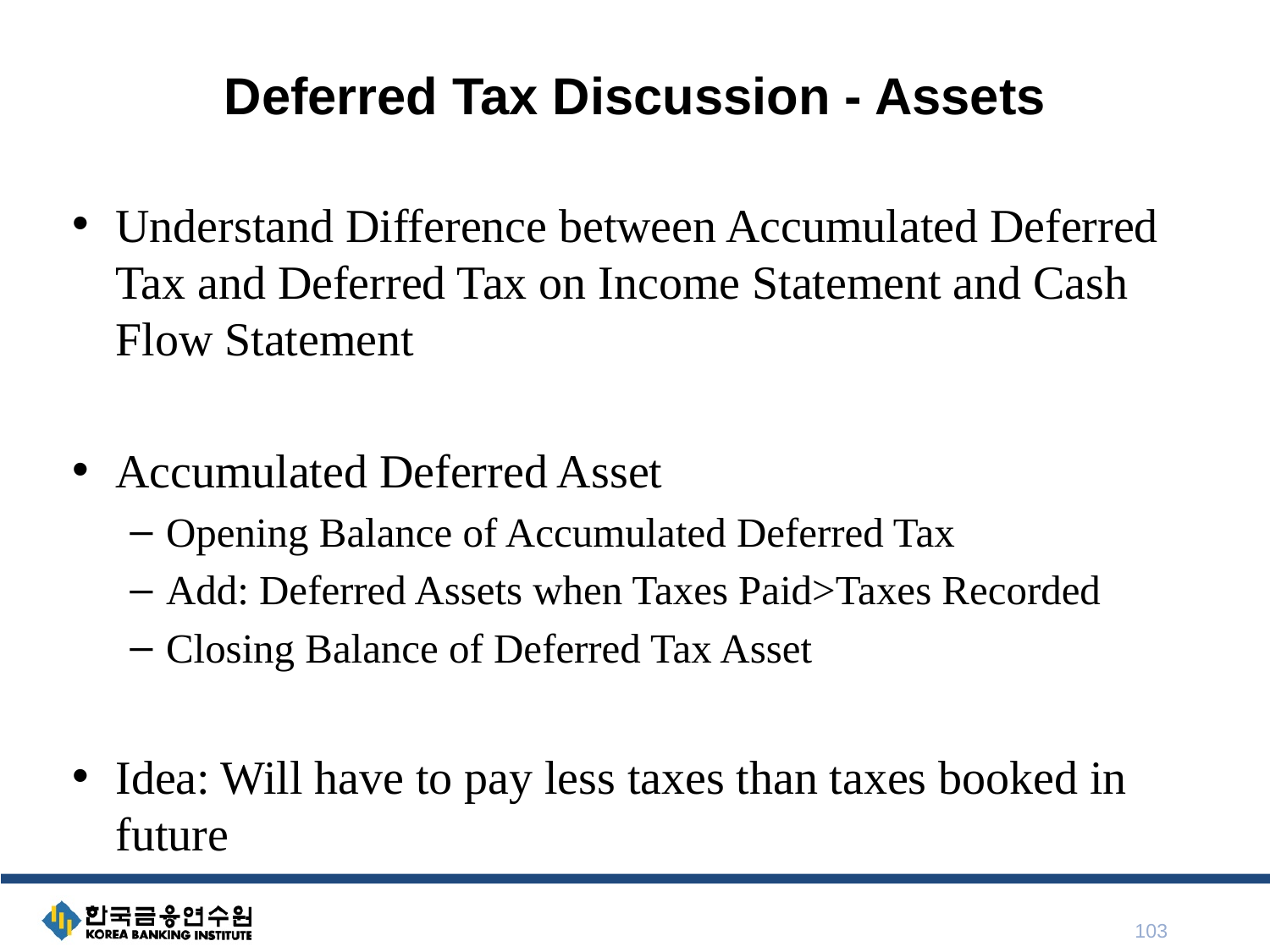

# Deferred Tax Discussion - Assets
Understand Difference between Accumulated Deferred Tax and Deferred Tax on Income Statement and Cash Flow Statement

Accumulated Deferred Asset
Opening Balance of Accumulated Deferred Tax
Add: Deferred Assets when Taxes Paid>Taxes Recorded
Closing Balance of Deferred Tax Asset

Idea: Will have to pay less taxes than taxes booked in future
103